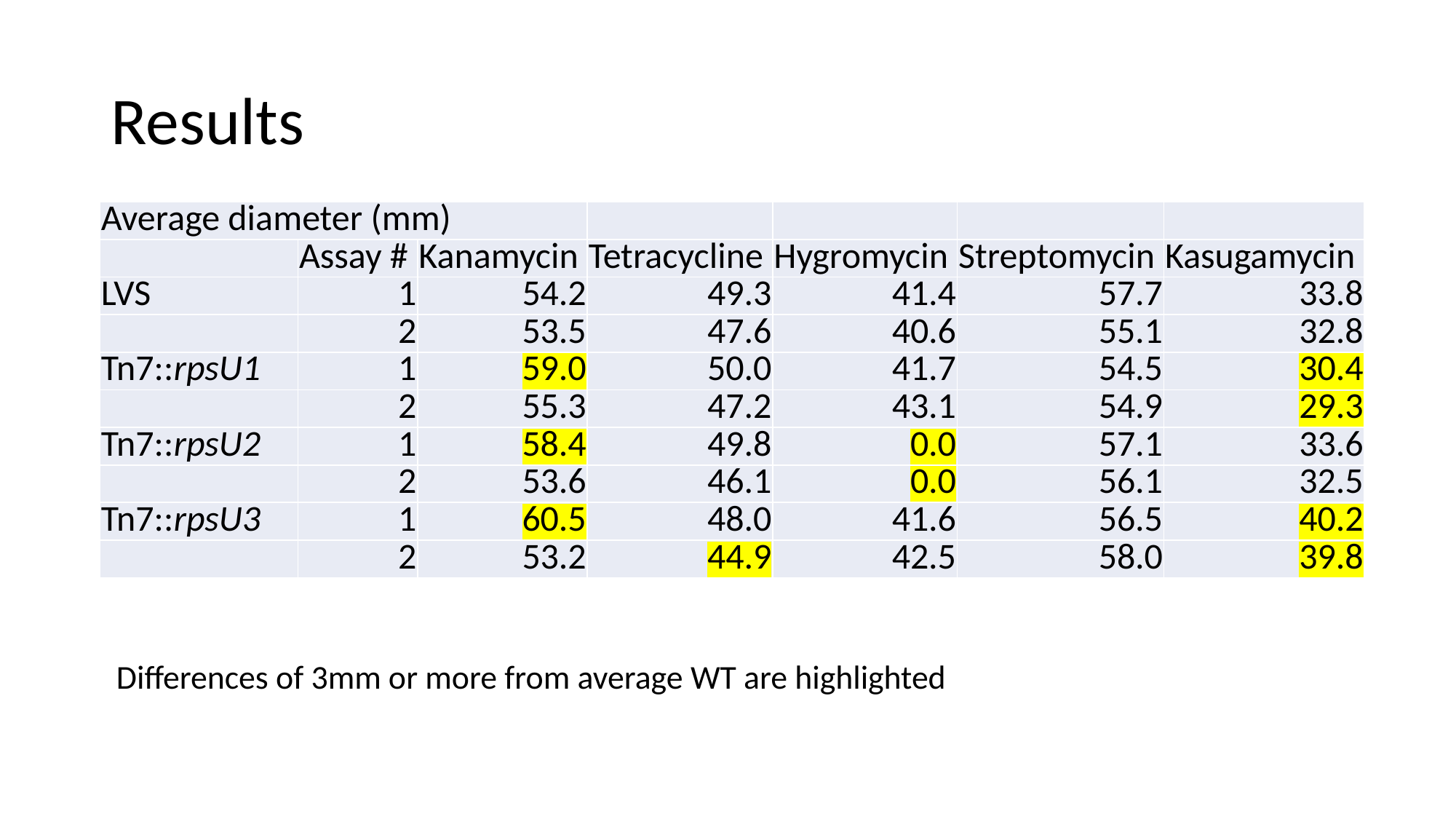

# Results
| Average diameter (mm) |  |  |  |  |  |  |
| --- | --- | --- | --- | --- | --- | --- |
|  | Assay # | Kanamycin | Tetracycline | Hygromycin | Streptomycin | Kasugamycin |
| LVS | 1 | 54.2 | 49.3 | 41.4 | 57.7 | 33.8 |
|  | 2 | 53.5 | 47.6 | 40.6 | 55.1 | 32.8 |
| Tn7::rpsU1 | 1 | 59.0 | 50.0 | 41.7 | 54.5 | 30.4 |
|  | 2 | 55.3 | 47.2 | 43.1 | 54.9 | 29.3 |
| Tn7::rpsU2 | 1 | 58.4 | 49.8 | 0.0 | 57.1 | 33.6 |
|  | 2 | 53.6 | 46.1 | 0.0 | 56.1 | 32.5 |
| Tn7::rpsU3 | 1 | 60.5 | 48.0 | 41.6 | 56.5 | 40.2 |
|  | 2 | 53.2 | 44.9 | 42.5 | 58.0 | 39.8 |
Differences of 3mm or more from average WT are highlighted